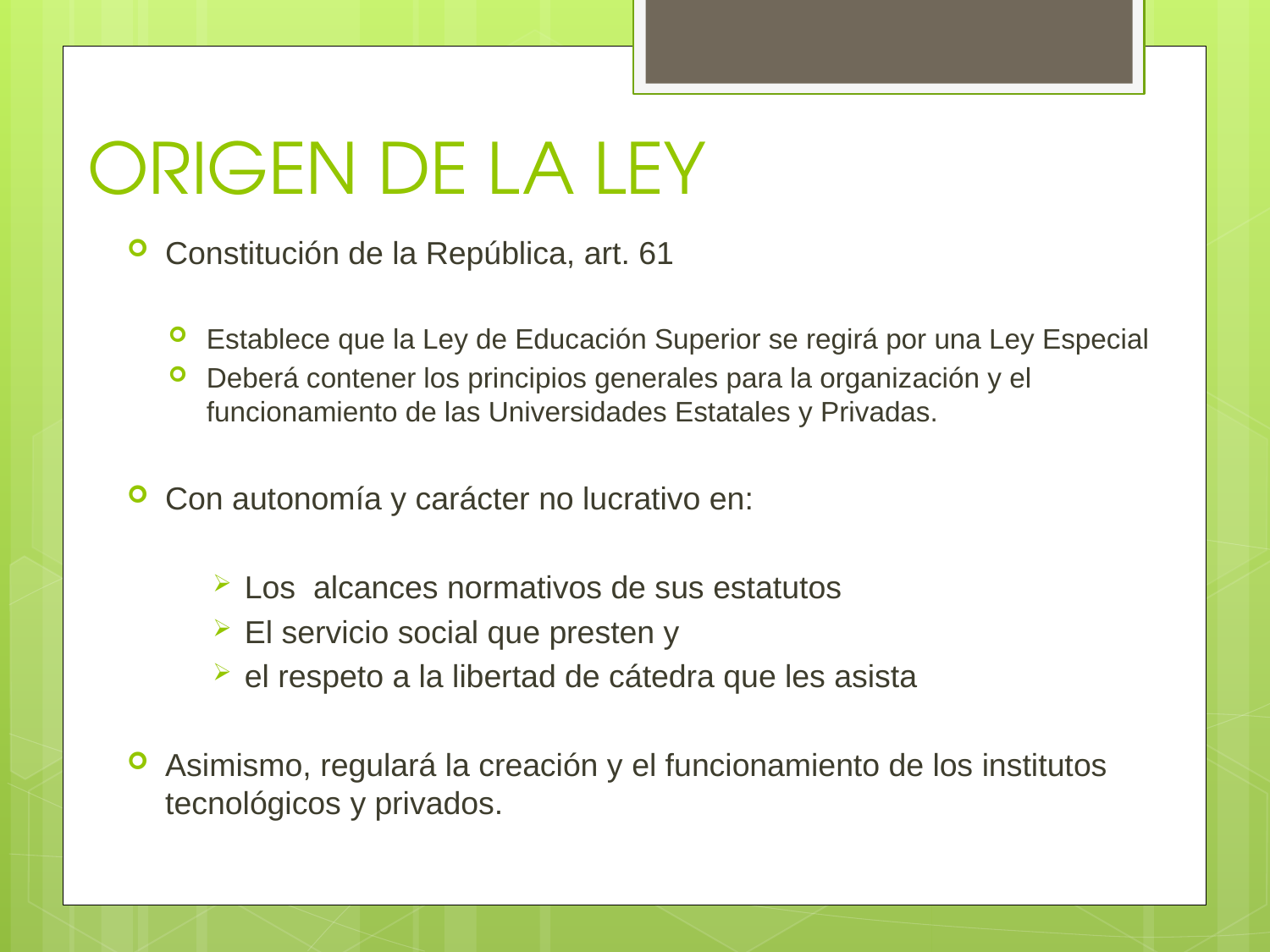

# ORIGEN DE LA LEY
Constitución de la República, art. 61

Establece que la Ley de Educación Superior se regirá por una Ley Especial
Deberá contener los principios generales para la organización y el funcionamiento de las Universidades Estatales y Privadas.

Con autonomía y carácter no lucrativo en:

Los  alcances normativos de sus estatutos
El servicio social que presten y
el respeto a la libertad de cátedra que les asista

Asimismo, regulará la creación y el funcionamiento de los institutos tecnológicos y privados.